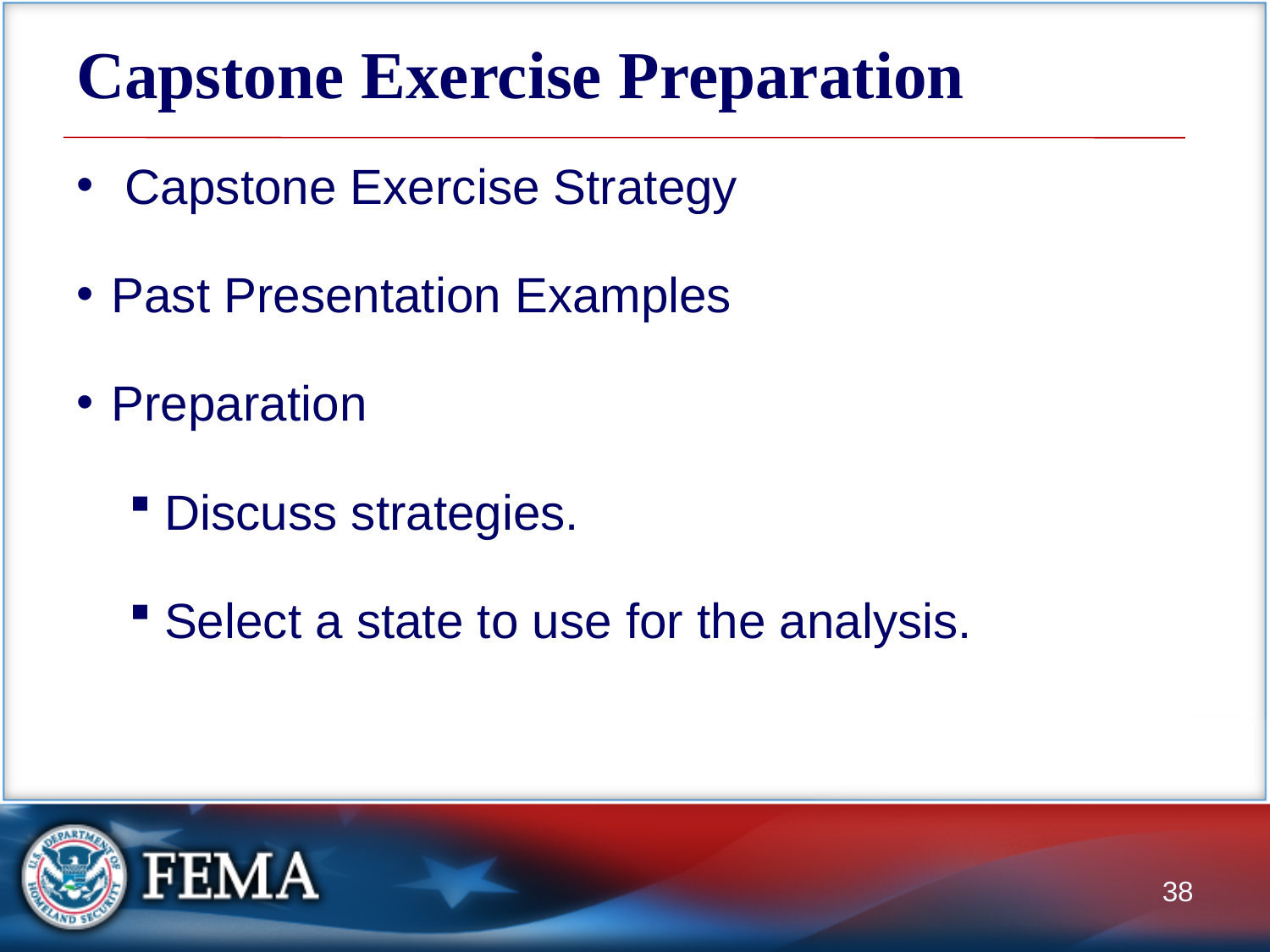

# Capstone Exercise Preparation
 Capstone Exercise Strategy
Past Presentation Examples
Preparation
Discuss strategies.
Select a state to use for the analysis.
38